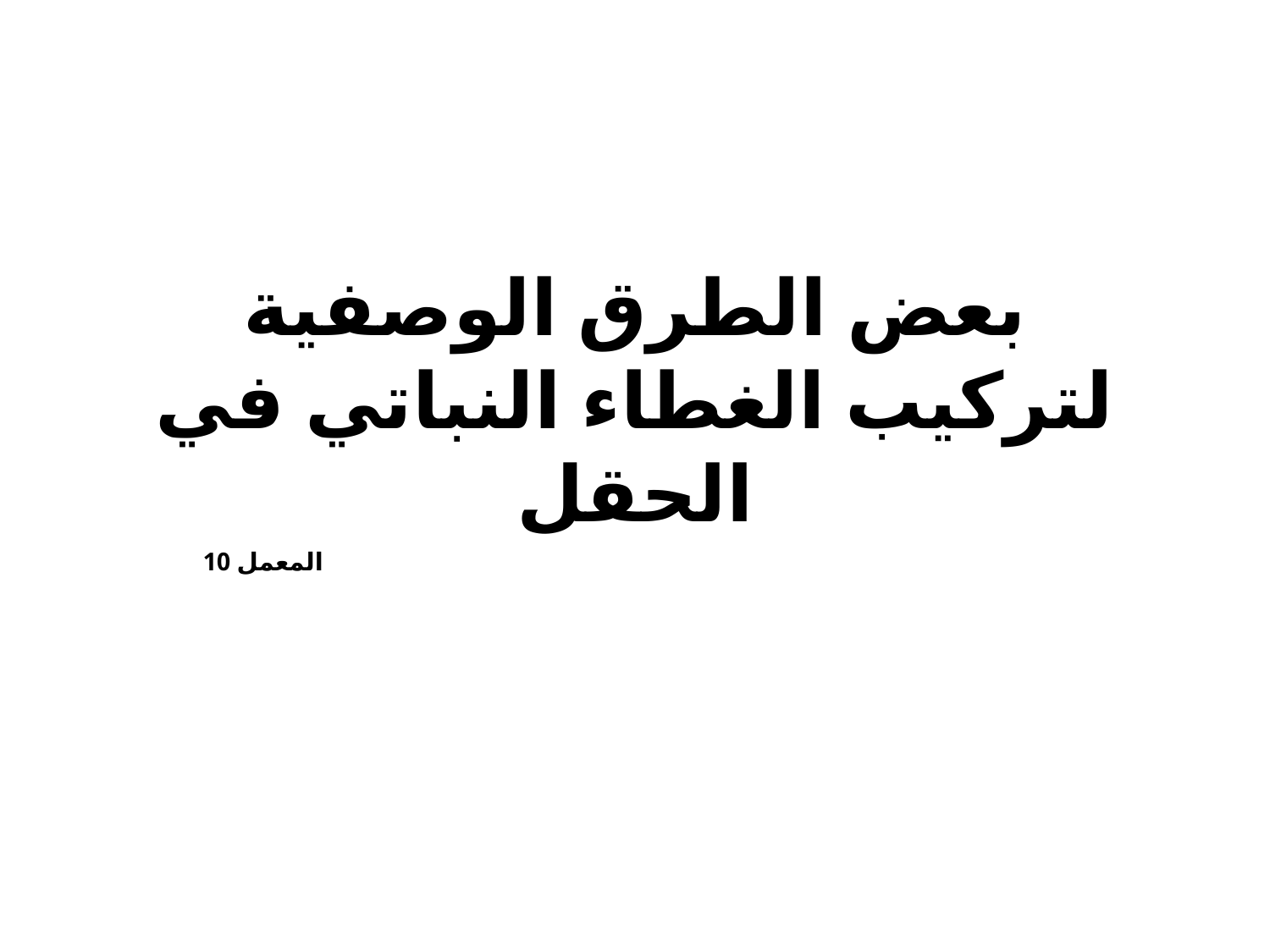

# بعض الطرق الوصفية لتركيب الغطاء النباتي في الحقل
المعمل 10